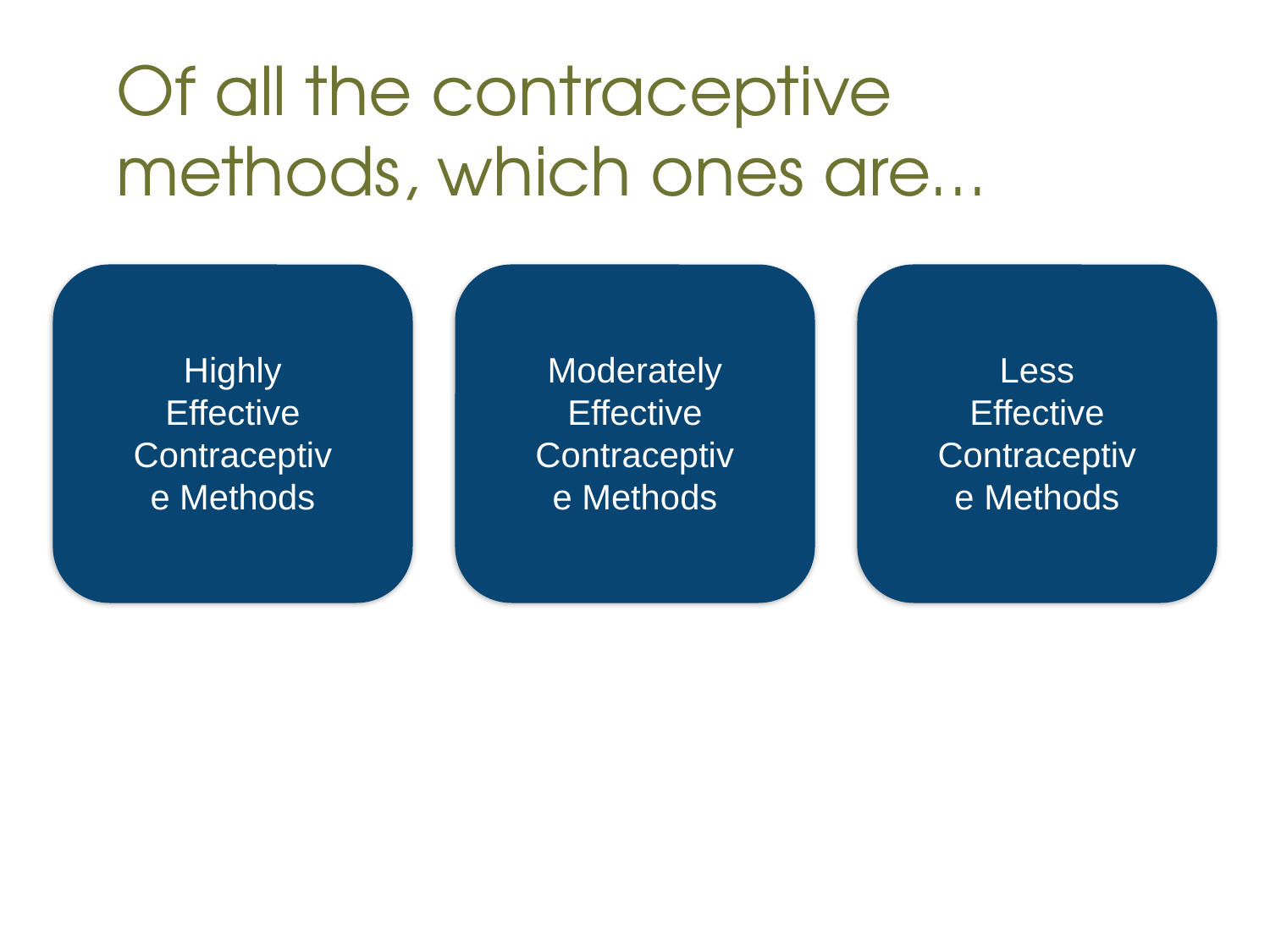

# Of all the contraceptive methods, which ones are…

Highly Effective Contraceptive Methods
Moderately Effective Contraceptive Methods
Less Effective Contraceptive Methods